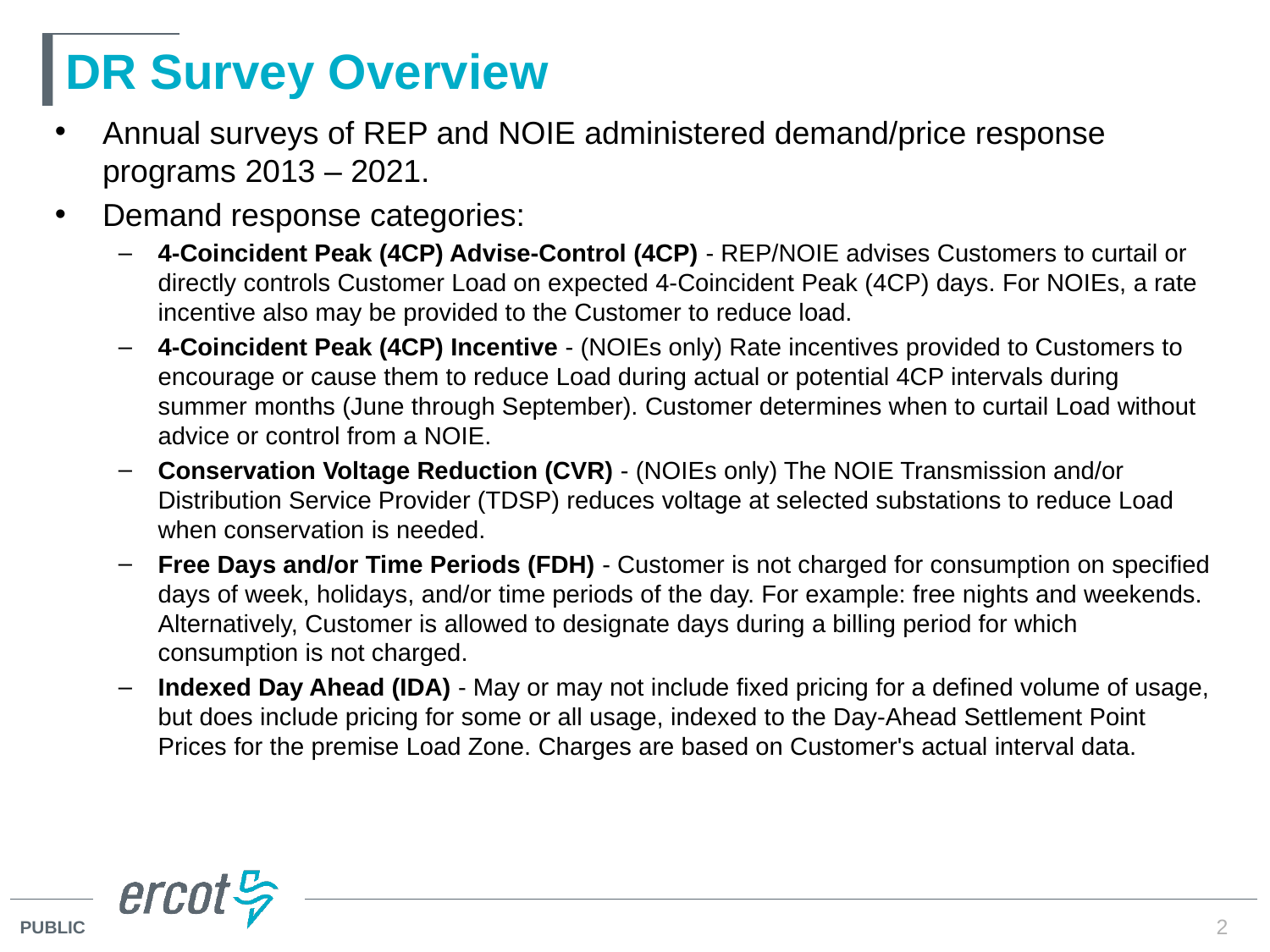

# DR Survey Overview
Annual surveys of REP and NOIE administered demand/price response programs 2013 – 2021.
Demand response categories:
4-Coincident Peak (4CP) Advise-Control (4CP) - REP/NOIE advises Customers to curtail or directly controls Customer Load on expected 4-Coincident Peak (4CP) days. For NOIEs, a rate incentive also may be provided to the Customer to reduce load.
4-Coincident Peak (4CP) Incentive - (NOIEs only) Rate incentives provided to Customers to encourage or cause them to reduce Load during actual or potential 4CP intervals during summer months (June through September). Customer determines when to curtail Load without advice or control from a NOIE.
Conservation Voltage Reduction (CVR) - (NOIEs only) The NOIE Transmission and/or Distribution Service Provider (TDSP) reduces voltage at selected substations to reduce Load when conservation is needed.
Free Days and/or Time Periods (FDH) - Customer is not charged for consumption on specified days of week, holidays, and/or time periods of the day. For example: free nights and weekends. Alternatively, Customer is allowed to designate days during a billing period for which consumption is not charged.
Indexed Day Ahead (IDA) - May or may not include fixed pricing for a defined volume of usage, but does include pricing for some or all usage, indexed to the Day-Ahead Settlement Point Prices for the premise Load Zone. Charges are based on Customer's actual interval data.

2